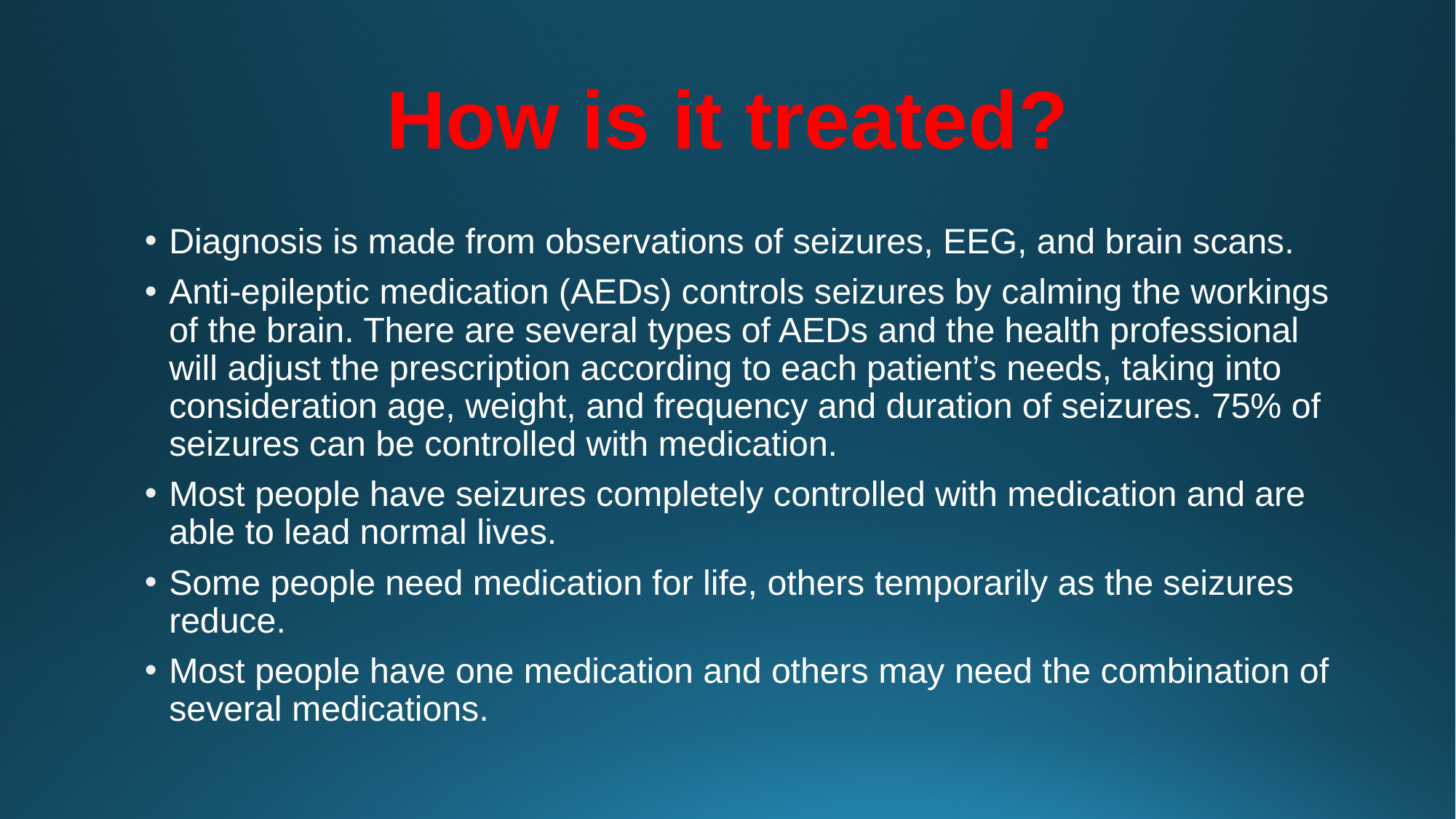

# How is it treated?
Diagnosis is made from observations of seizures, EEG, and brain scans.
Anti-epileptic medication (AEDs) controls seizures by calming the workings of the brain. There are several types of AEDs and the health professional will adjust the prescription according to each patient’s needs, taking into consideration age, weight, and frequency and duration of seizures. 75% of seizures can be controlled with medication.
Most people have seizures completely controlled with medication and are able to lead normal lives.
Some people need medication for life, others temporarily as the seizures reduce.
Most people have one medication and others may need the combination of several medications.